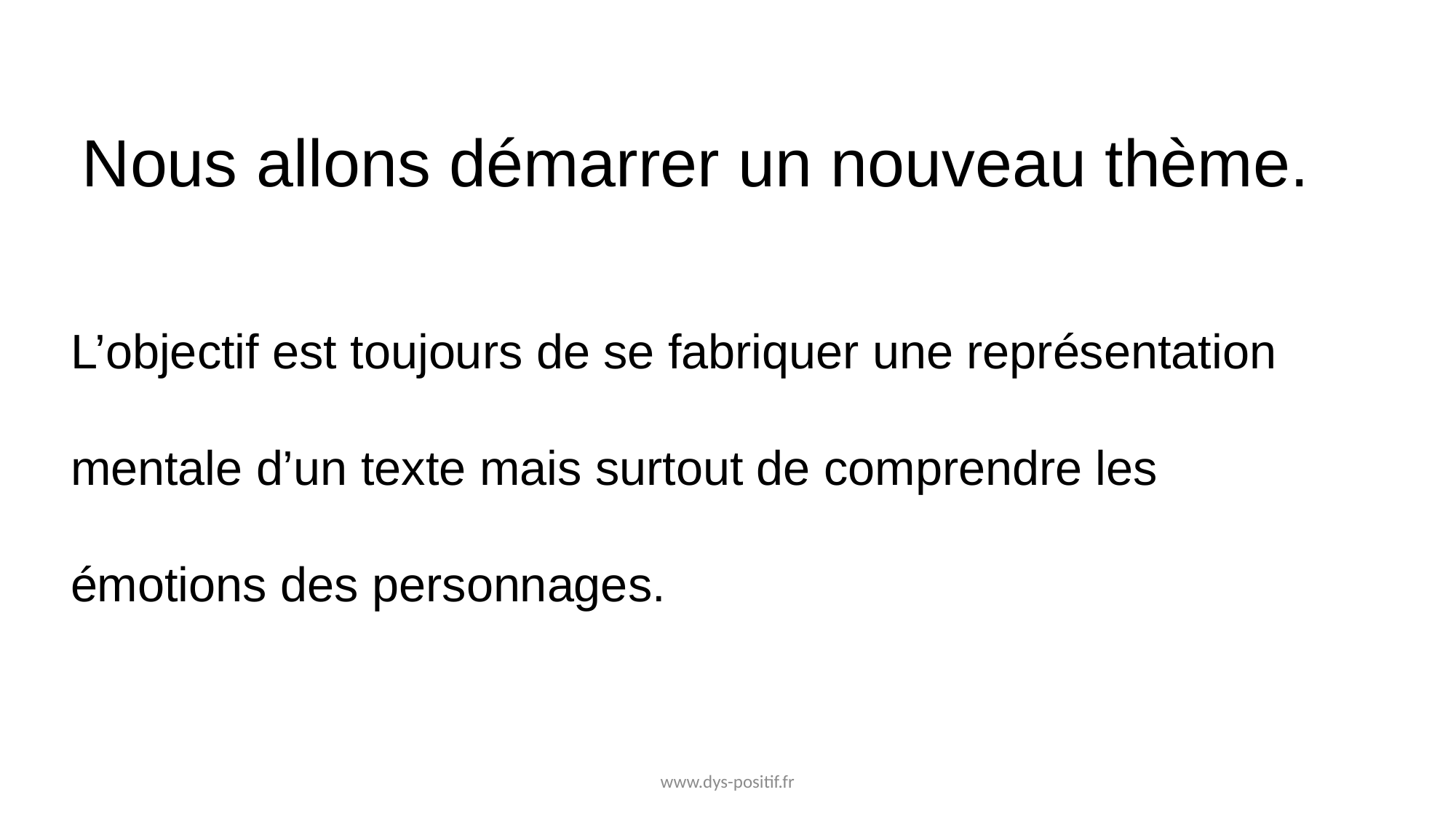

# Nous allons démarrer un nouveau thème.
L’objectif est toujours de se fabriquer une représentation mentale d’un texte mais surtout de comprendre les émotions des personnages.

www.dys-positif.fr